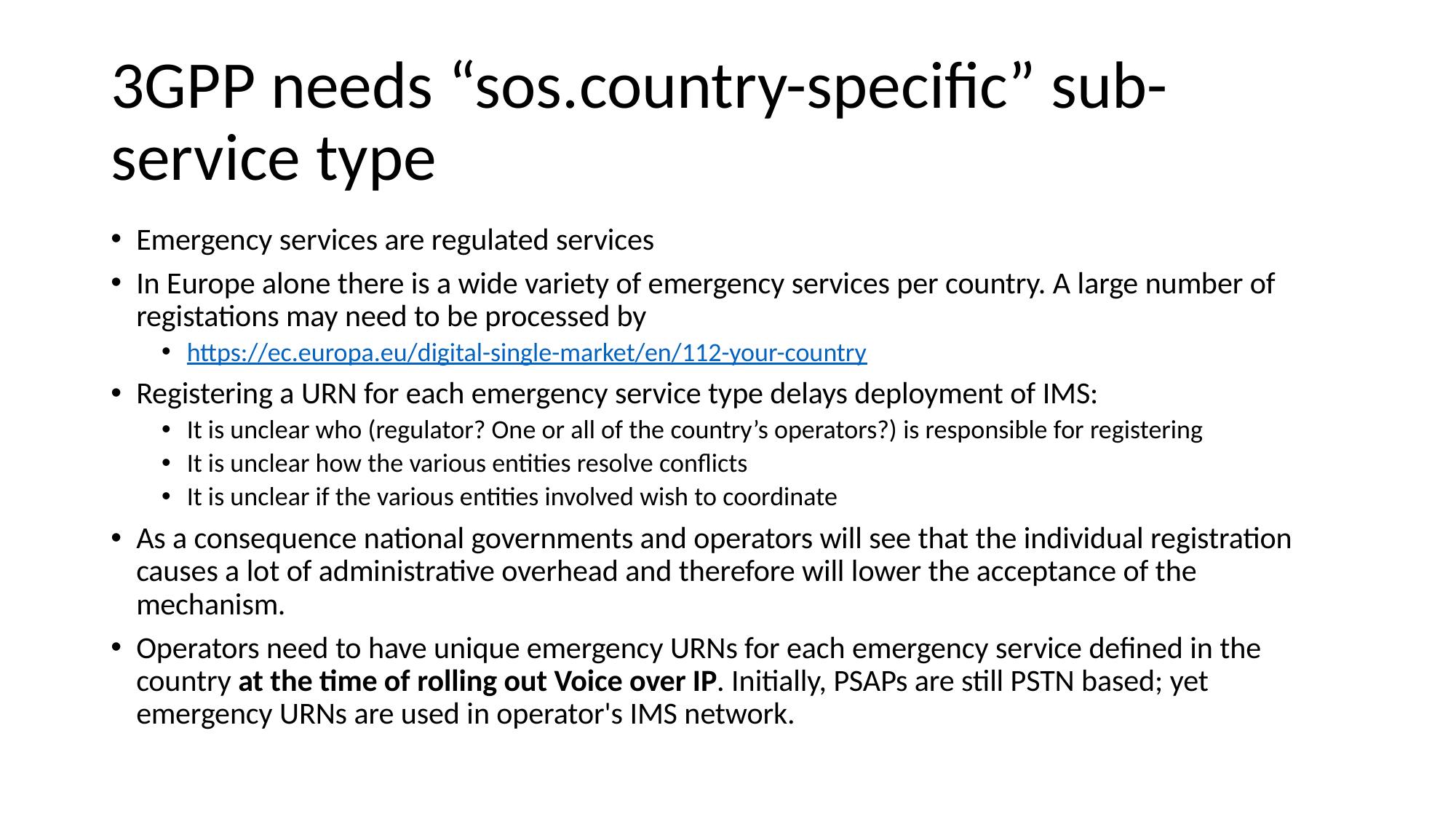

# 3GPP needs “sos.country-specific” sub-service type
Emergency services are regulated services
In Europe alone there is a wide variety of emergency services per country. A large number of registations may need to be processed by
https://ec.europa.eu/digital-single-market/en/112-your-country
Registering a URN for each emergency service type delays deployment of IMS:
It is unclear who (regulator? One or all of the country’s operators?) is responsible for registering
It is unclear how the various entities resolve conflicts
It is unclear if the various entities involved wish to coordinate
As a consequence national governments and operators will see that the individual registration causes a lot of administrative overhead and therefore will lower the acceptance of the mechanism.
Operators need to have unique emergency URNs for each emergency service defined in the country at the time of rolling out Voice over IP. Initially, PSAPs are still PSTN based; yet emergency URNs are used in operator's IMS network.